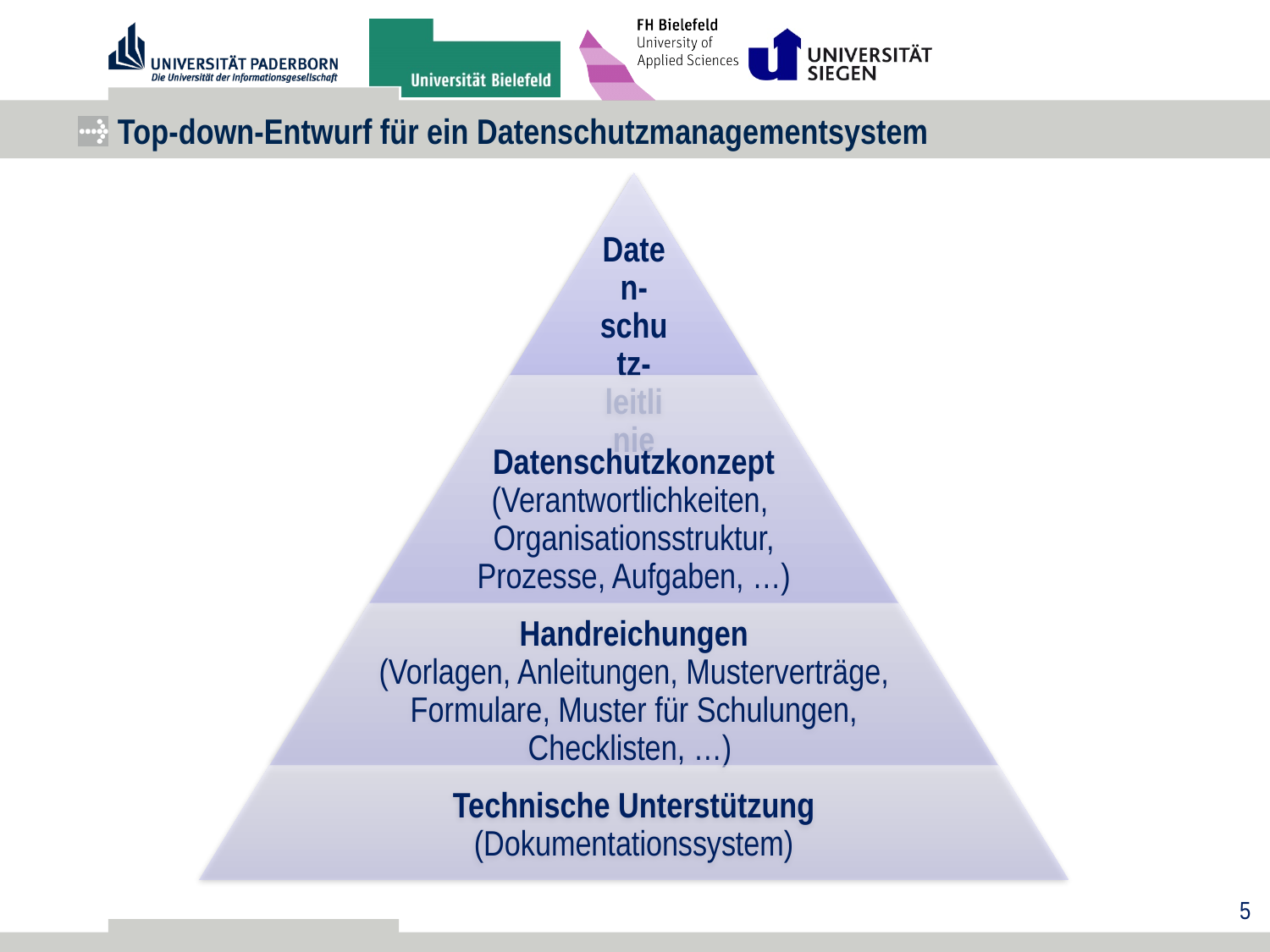

# Top-down-Entwurf für ein Datenschutzmanagementsystem
Daten-
schutz-
leitlinie

Datenschutzkonzept
(Verantwortlichkeiten,
Organisationsstruktur, Prozesse, Aufgaben, …)
Handreichungen
(Vorlagen, Anleitungen, Musterverträge, Formulare, Muster für Schulungen, Checklisten, …)
Technische Unterstützung
(Dokumentationssystem)
5